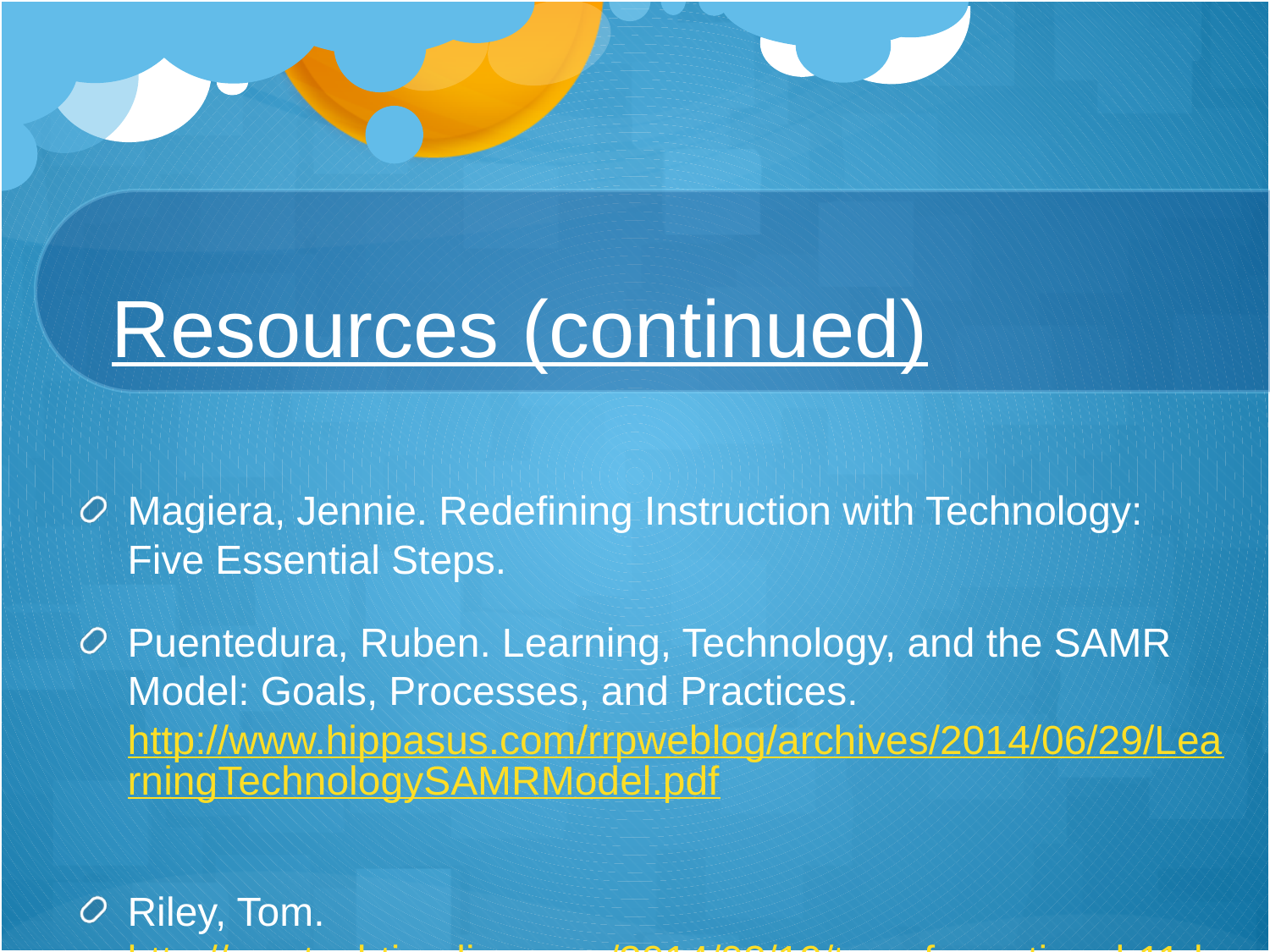

# Resources (continued)

Magiera, Jennie. Redefining Instruction with Technology: Five Essential Steps.
Puentedura, Ruben. Learning, Technology, and the SAMR Model: Goals, Processes, and Practices.  http://www.hippasus.com/rrpweblog/archives/2014/06/29/LearningTechnologySAMRModel.pdf
Riley, Tom. http://newtechtimeline.com/2014/02/19/transformational-11-learning-and-samr/